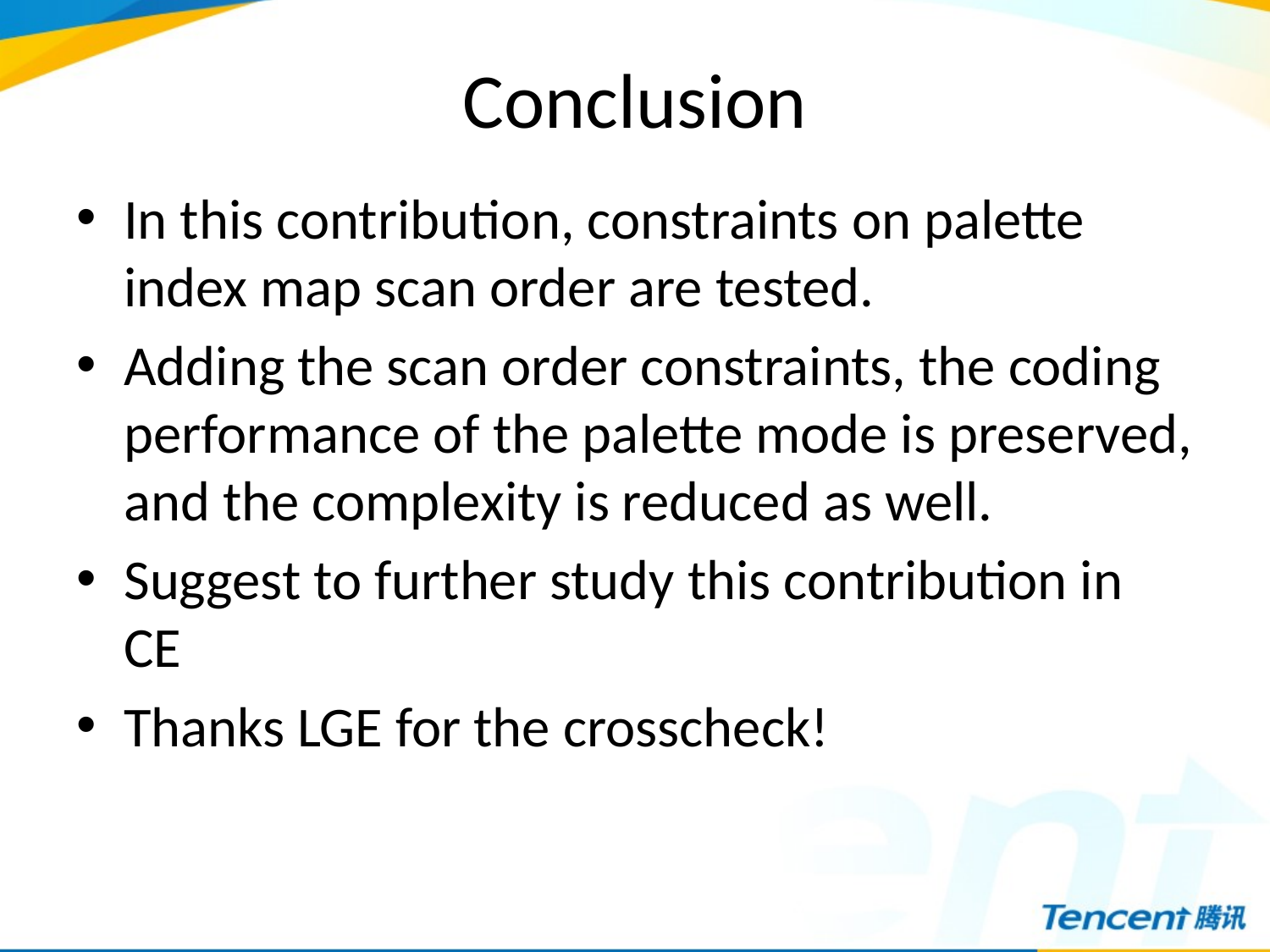

# Conclusion
In this contribution, constraints on palette index map scan order are tested.
Adding the scan order constraints, the coding performance of the palette mode is preserved, and the complexity is reduced as well.
Suggest to further study this contribution in CE
Thanks LGE for the crosscheck!